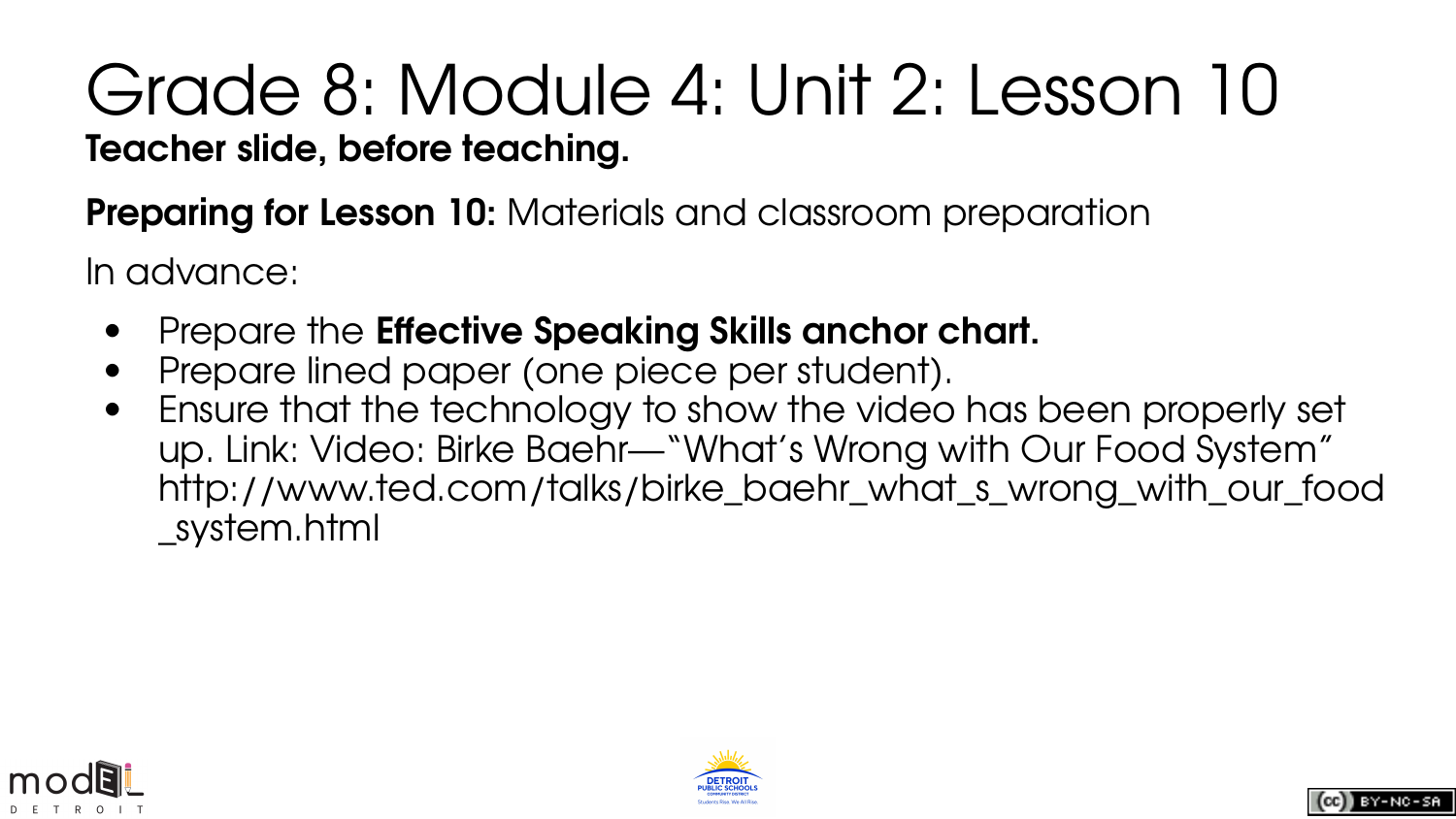

# Grade 8: Module 4: Unit 2: Lesson 10
Teacher slide, before teaching.

Preparing for Lesson 10: Materials and classroom preparation
In advance:
Prepare the Effective Speaking Skills anchor chart.
Prepare lined paper (one piece per student).
Ensure that the technology to show the video has been properly set up. Link: Video: Birke Baehr—“What’s Wrong with Our Food System” http://www.ted.com/talks/birke_baehr_what_s_wrong_with_our_food_system.html